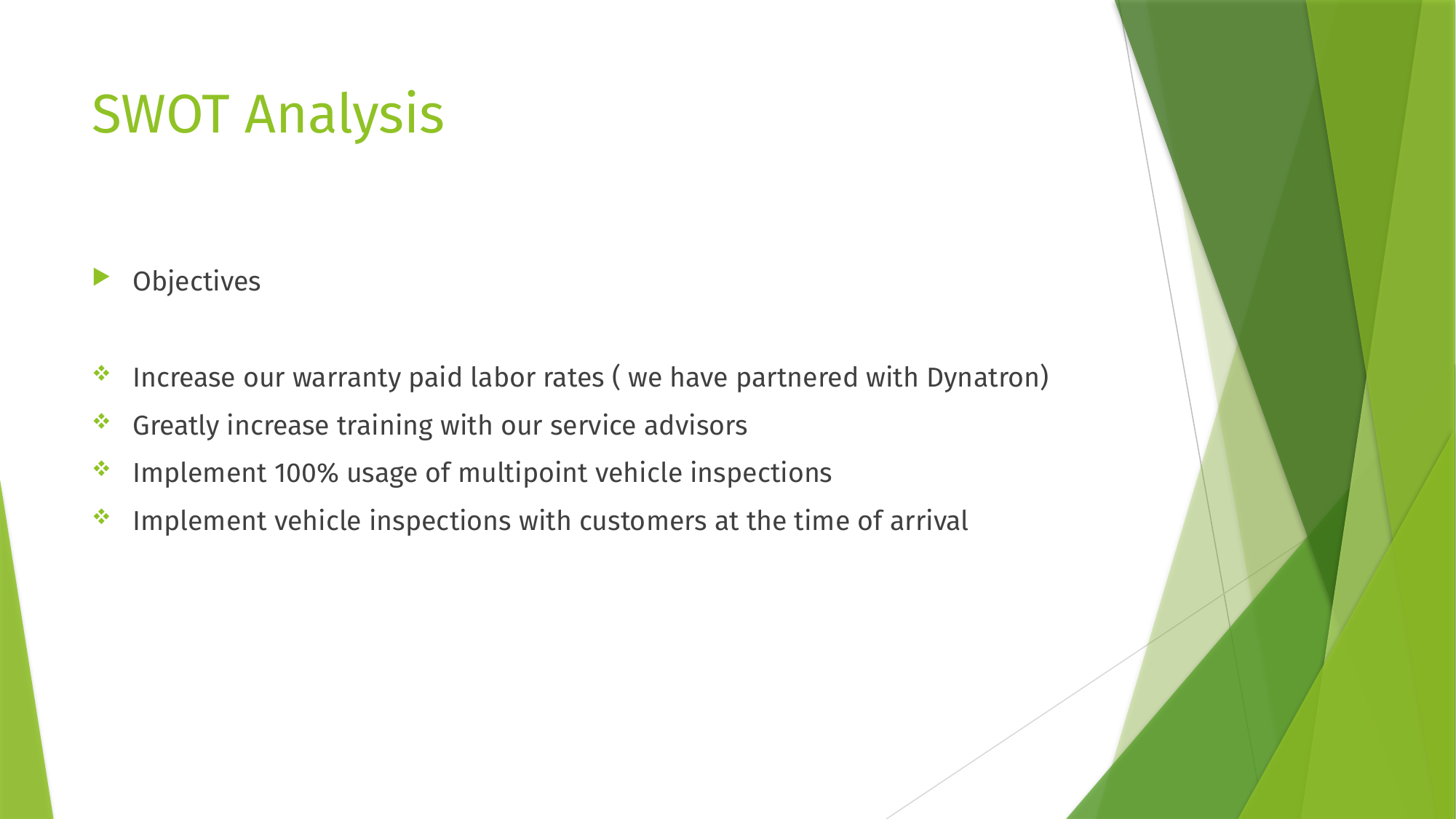

# SWOT Analysis
Objectives

Increase our warranty paid labor rates ( we have partnered with Dynatron)
Greatly increase training with our service advisors
Implement 100% usage of multipoint vehicle inspections
Implement vehicle inspections with customers at the time of arrival